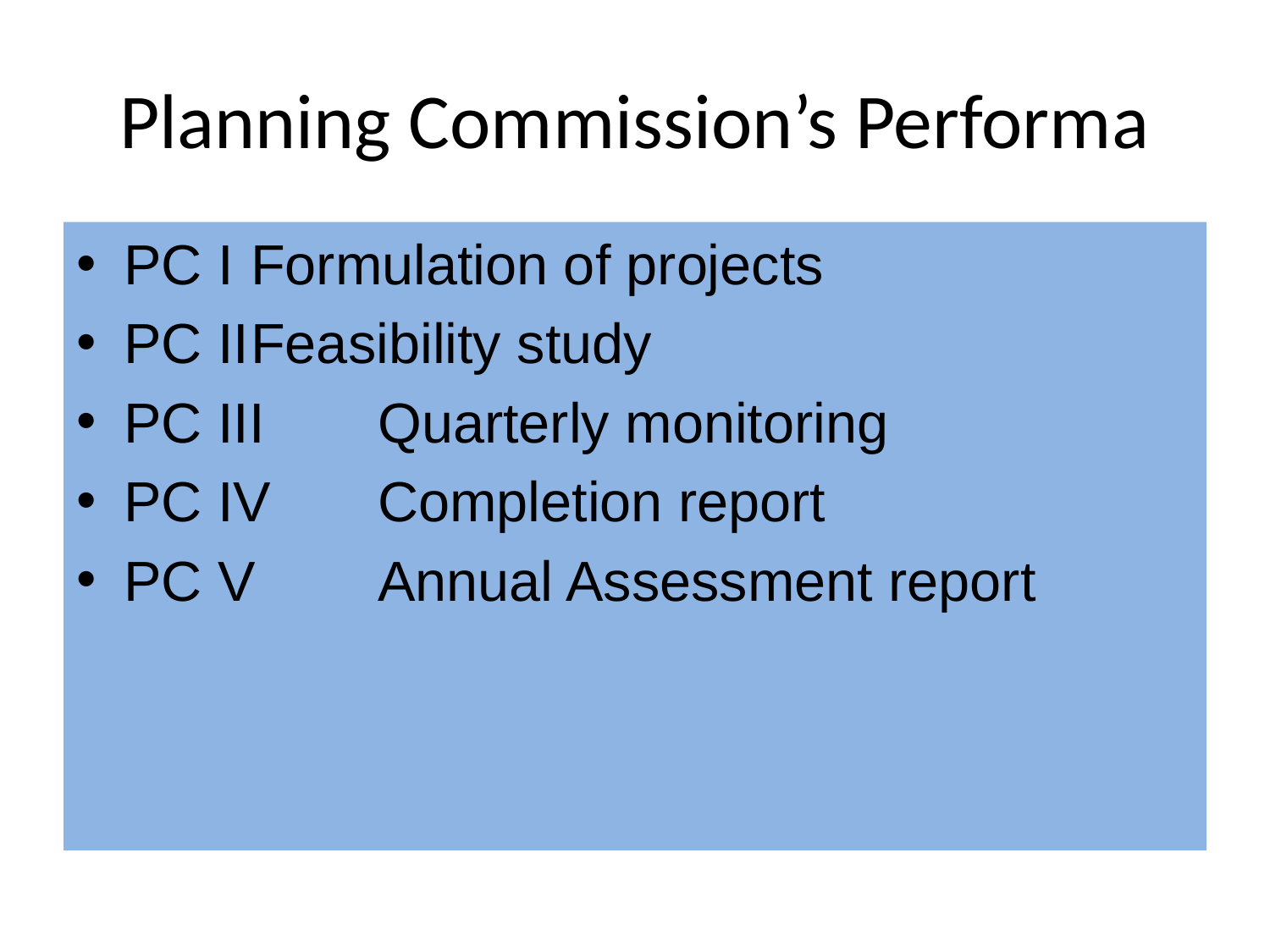

# Planning Commission’s Performa
PC I 	Formulation of projects
PC II	Feasibility study
PC III	Quarterly monitoring
PC IV	Completion report
PC V	Annual Assessment report